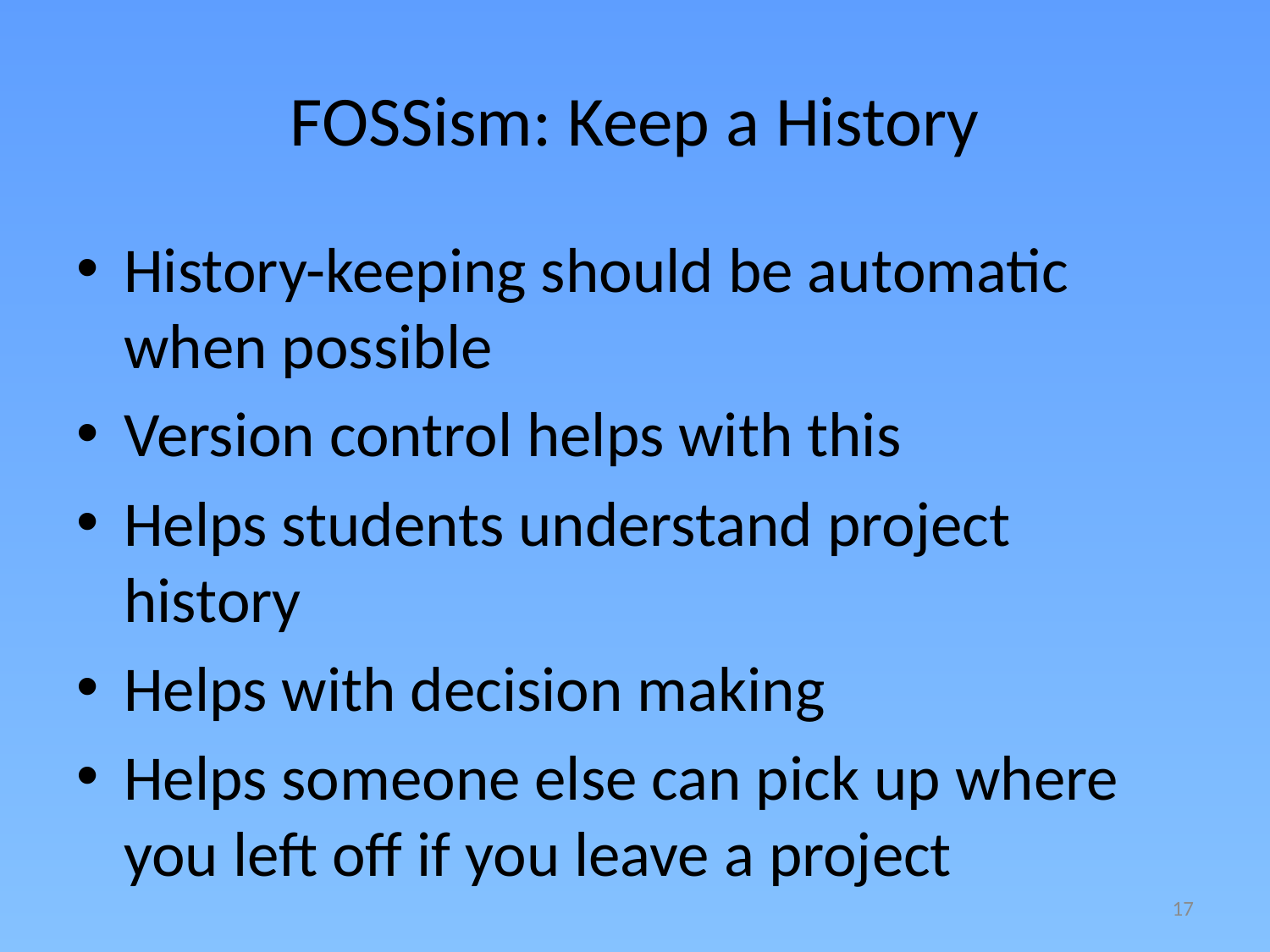

# FOSSism: Keep a History
History-keeping should be automatic when possible
Version control helps with this
Helps students understand project history
Helps with decision making
Helps someone else can pick up where you left off if you leave a project

17